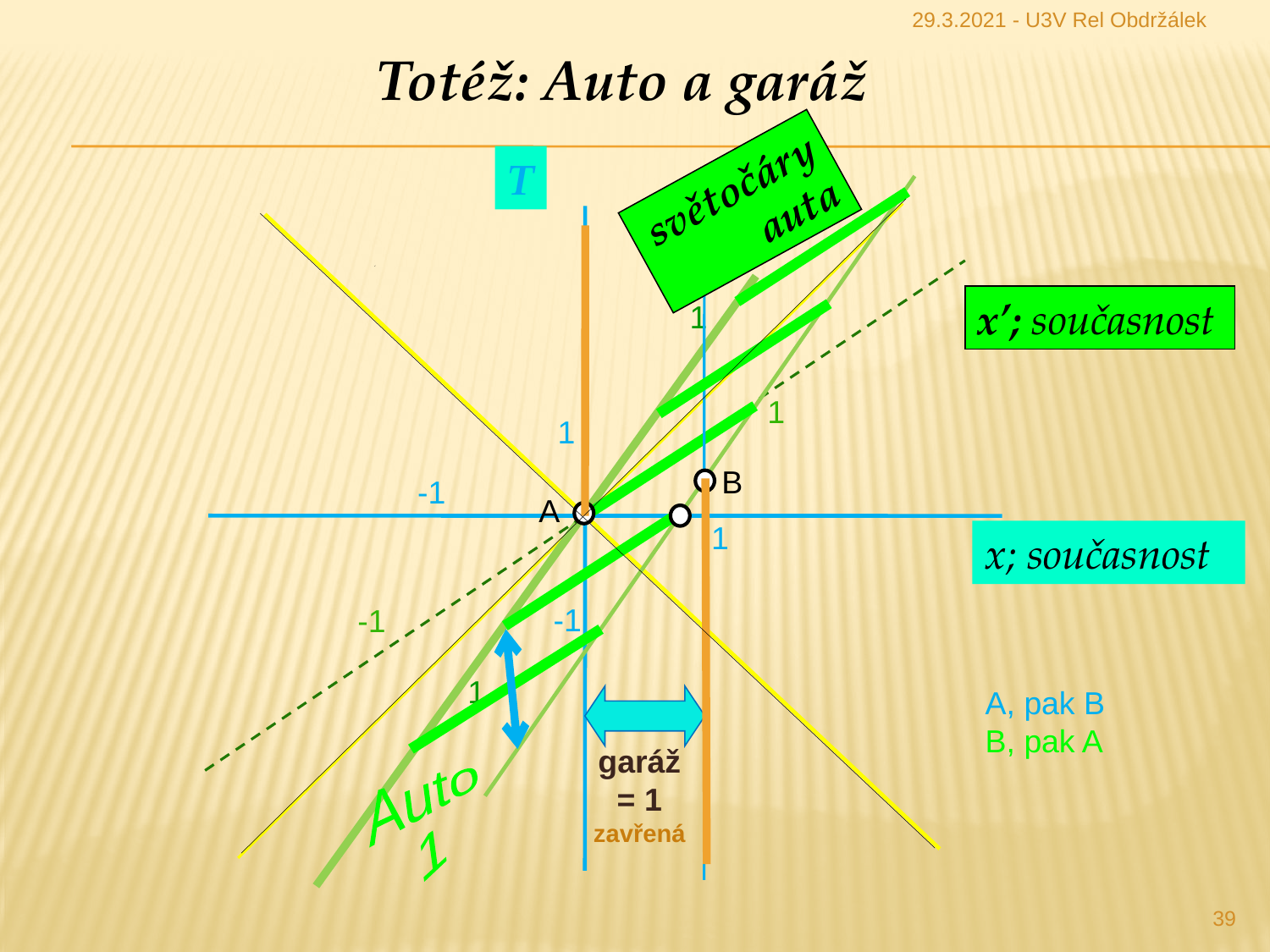

29.3.2021 - U3V Rel Obdržálek
Totéž: Auto a garáž
T
světočáry auta

x’; současnost
1

1
1

B
-1

A

1

x; současnost
-1
-1

1
A, pak B
B, pak A

garáž
= 1
zavřená
Auto
1
39